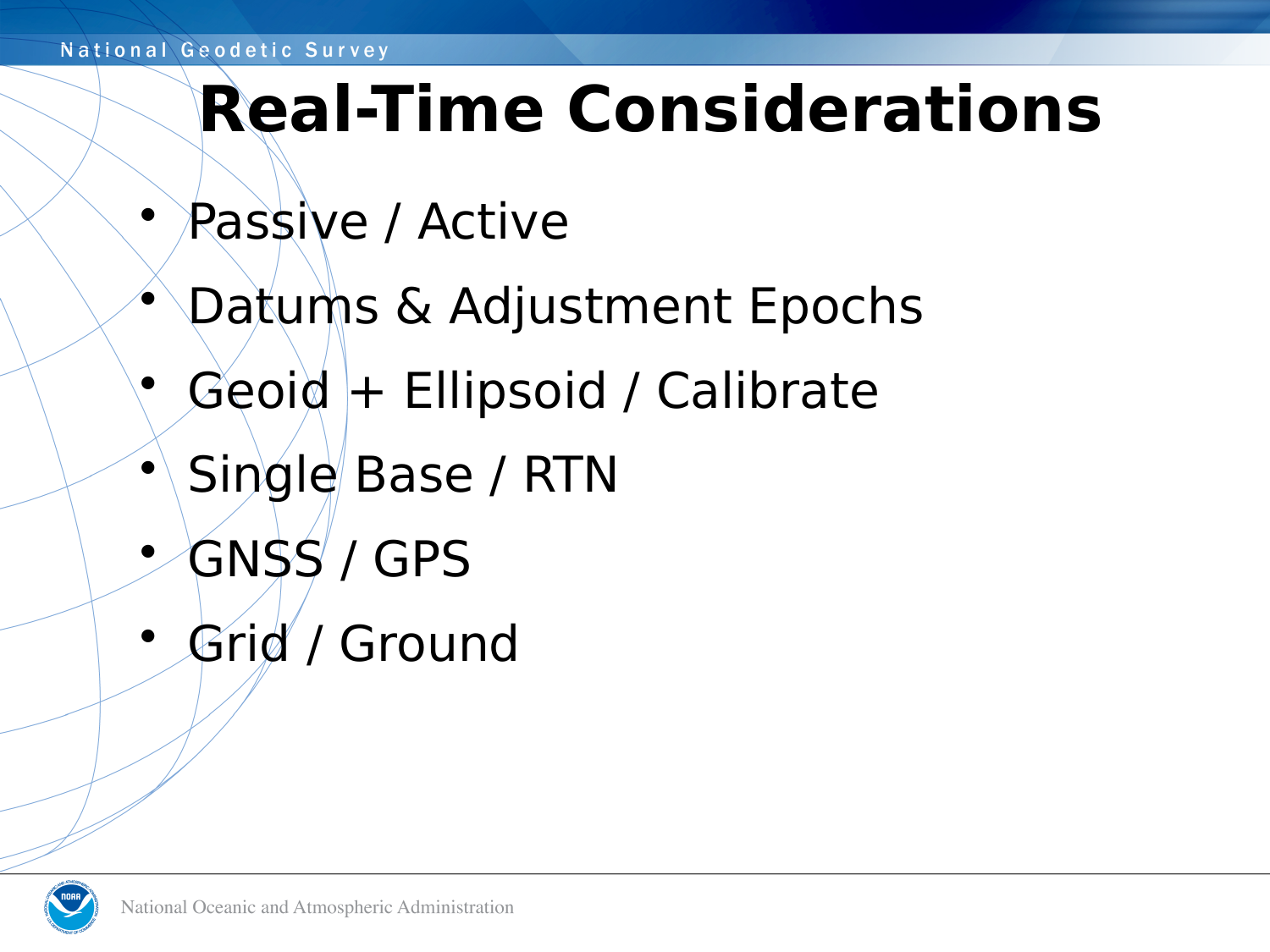

# Real-Time Considerations
Passive / Active
Datums & Adjustment Epochs
Geoid + Ellipsoid / Calibrate
Single Base / RTN
GNSS / GPS
Grid / Ground